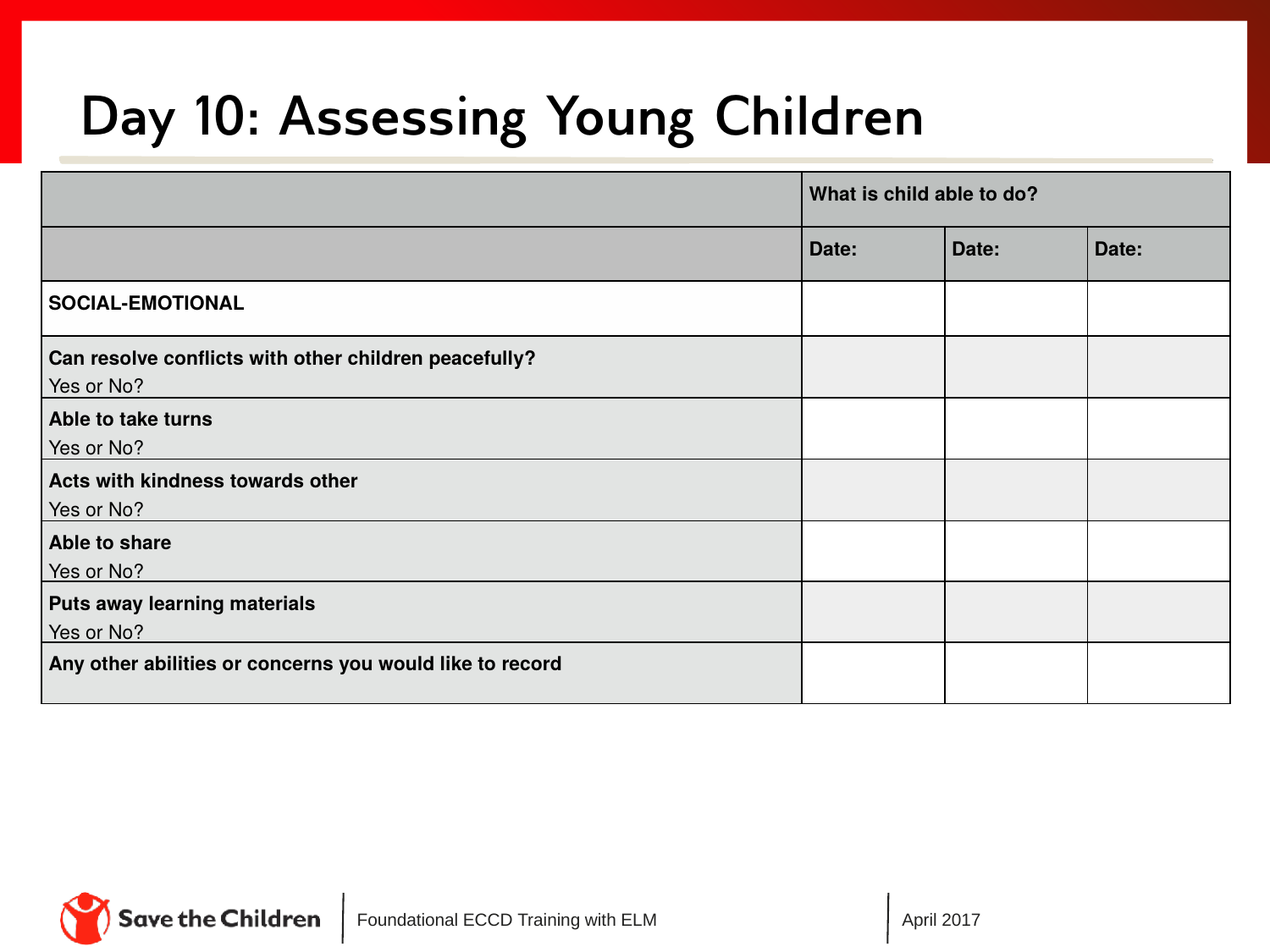

# Day 10: Assessing Young Children
|  | What is child able to do? |  |  |
| --- | --- | --- | --- |
|  | Date: | Date: | Date: |
| SOCIAL-EMOTIONAL |  |  |  |
| Can resolve conflicts with other children peacefully? Yes or No? |  |  |  |
| Able to take turns Yes or No? |  |  |  |
| Acts with kindness towards other Yes or No? |  |  |  |
| Able to share Yes or No? |  |  |  |
| Puts away learning materials Yes or No? |  |  |  |
| Any other abilities or concerns you would like to record |  |  |  |
Foundational ECCD Training with ELM
April 2017